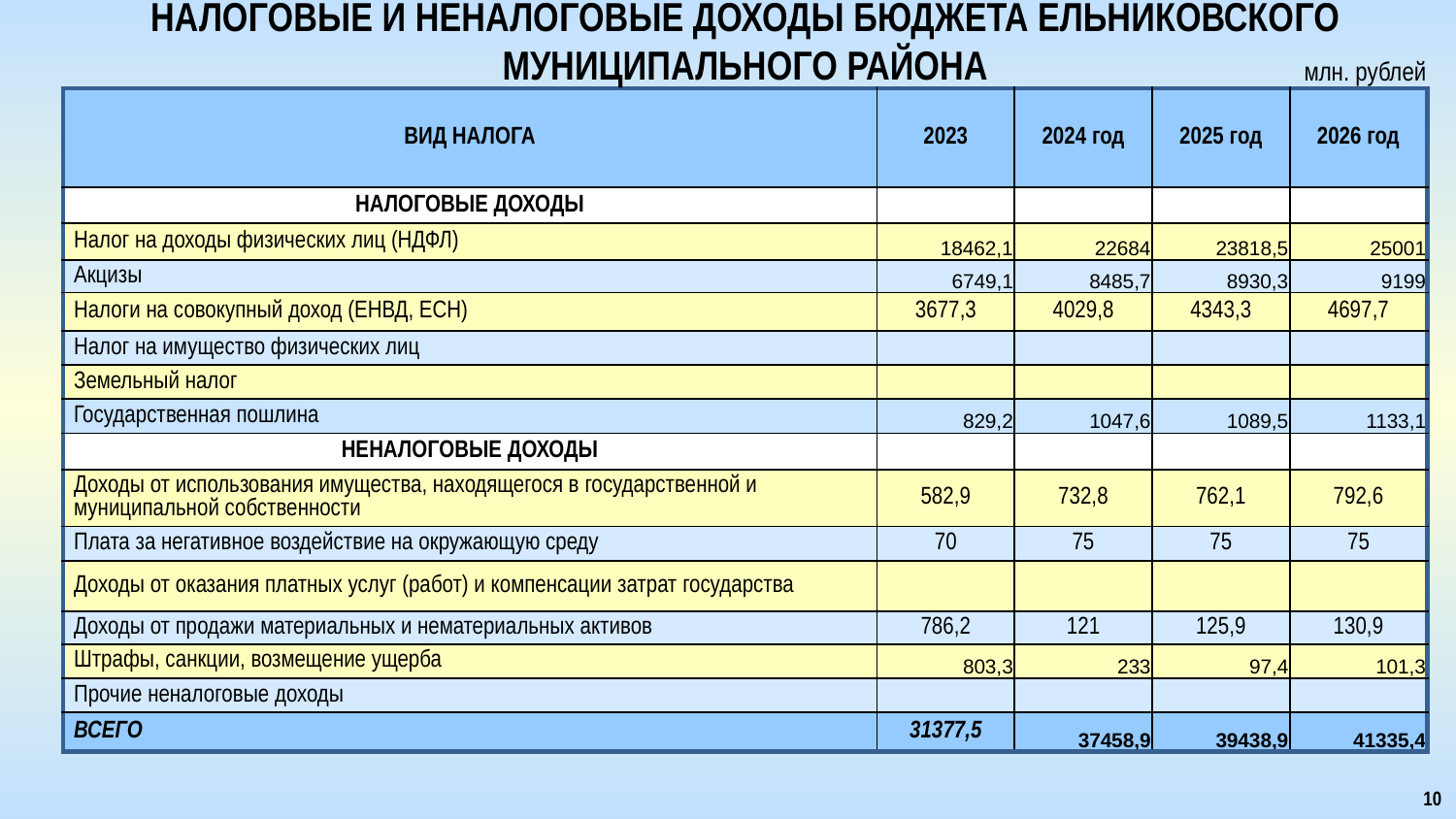

# НАЛОГОВЫЕ И НЕНАЛОГОВЫЕ ДОХОДЫ БЮДЖЕТА ЕЛЬНИКОВСКОГО МУНИЦИПАЛЬНОГО РАЙОНА
млн. рублей
| Вид налога | 2023 | 2024 год | 2025 год | 2026 год |
| --- | --- | --- | --- | --- |
| Налоговые доходы |  |  |  |  |
| Налог на доходы физических лиц (НДФЛ) | 18462,1 | 22684 | 23818,5 | 25001 |
| Акцизы | 6749,1 | 8485,7 | 8930,3 | 9199 |
| Налоги на совокупный доход (ЕНВД, ЕСН) | 3677,3 | 4029,8 | 4343,3 | 4697,7 |
| Налог на имущество физических лиц |  |  |  |  |
| Земельный налог |  |  |  |  |
| Государственная пошлина | 829,2 | 1047,6 | 1089,5 | 1133,1 |
| Неналоговые доходы |  |  |  |  |
| Доходы от использования имущества, находящегося в государственной и муниципальной собственности | 582,9 | 732,8 | 762,1 | 792,6 |
| Плата за негативное воздействие на окружающую среду | 70 | 75 | 75 | 75 |
| Доходы от оказания платных услуг (работ) и компенсации затрат государства |  |  |  |  |
| Доходы от продажи материальных и нематериальных активов | 786,2 | 121 | 125,9 | 130,9 |
| Штрафы, санкции, возмещение ущерба | 803,3 | 233 | 97,4 | 101,3 |
| Прочие неналоговые доходы |  |  |  |  |
| ВСЕГО | 31377,5 | 37458,9 | 39438,9 | 41335,4 |
10